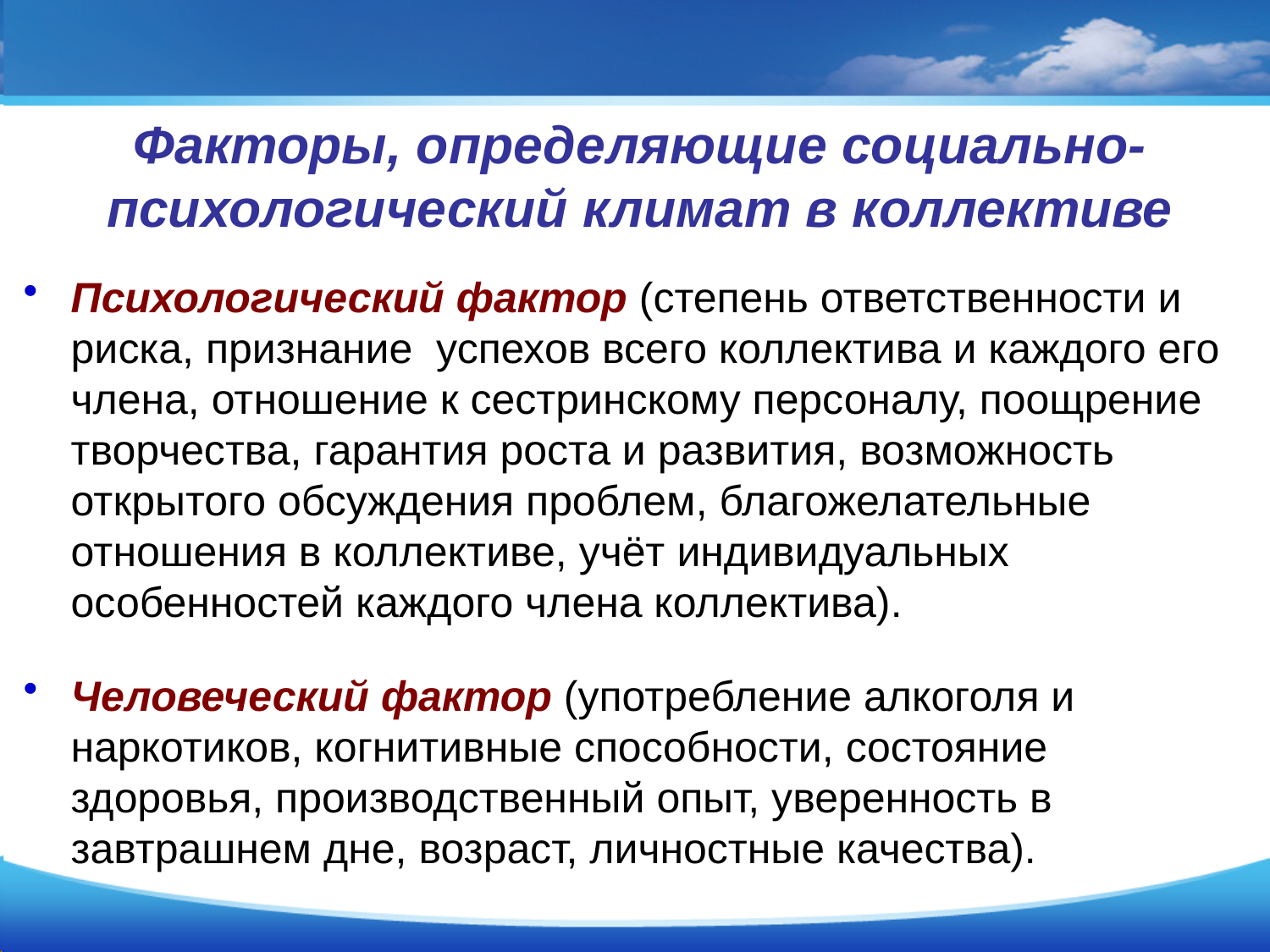

# Факторы, определяющие социально-психологический климат в коллективе
Психологический фактор (степень ответственности и риска, признание  успехов всего коллектива и каждого его члена, отношение к сестринскому персоналу, поощрение творчества, гарантия роста и развития, возможность открытого обсуждения проблем, благожелательные отношения в коллективе, учёт индивидуальных особенностей каждого члена коллектива).
Человеческий фактор (употребление алкоголя и наркотиков, когнитивные способности, состояние здоровья, производственный опыт, уверенность в завтрашнем дне, возраст, личностные качества).